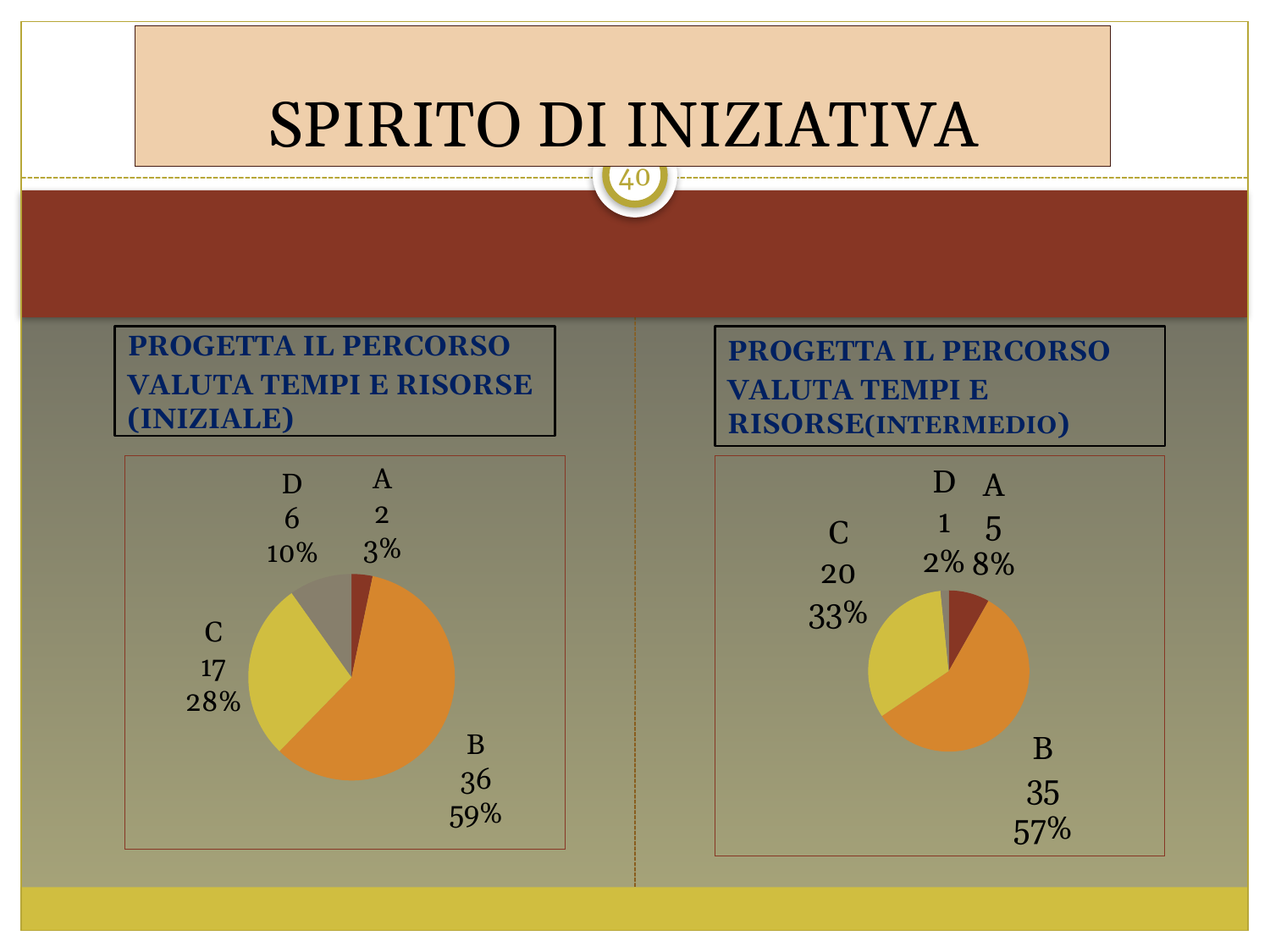

# SPIRITO DI INIZIATIVA
40
PROGETTA IL PERCORSO
VALUTA TEMPI E RISORSE (INIZIALE)
PROGETTA IL PERCORSO
VALUTA TEMPI E RISORSE(INTERMEDIO)

### Chart

| Category | Vendite |
|---|---|
| A | 2.0 |
| B | 36.0 |
| C | 17.0 |
| D | 6.0 |

### Chart

| Category | Vendite |
|---|---|
| A | 5.0 |
| B | 35.0 |
| C | 20.0 |
| D | 1.0 |